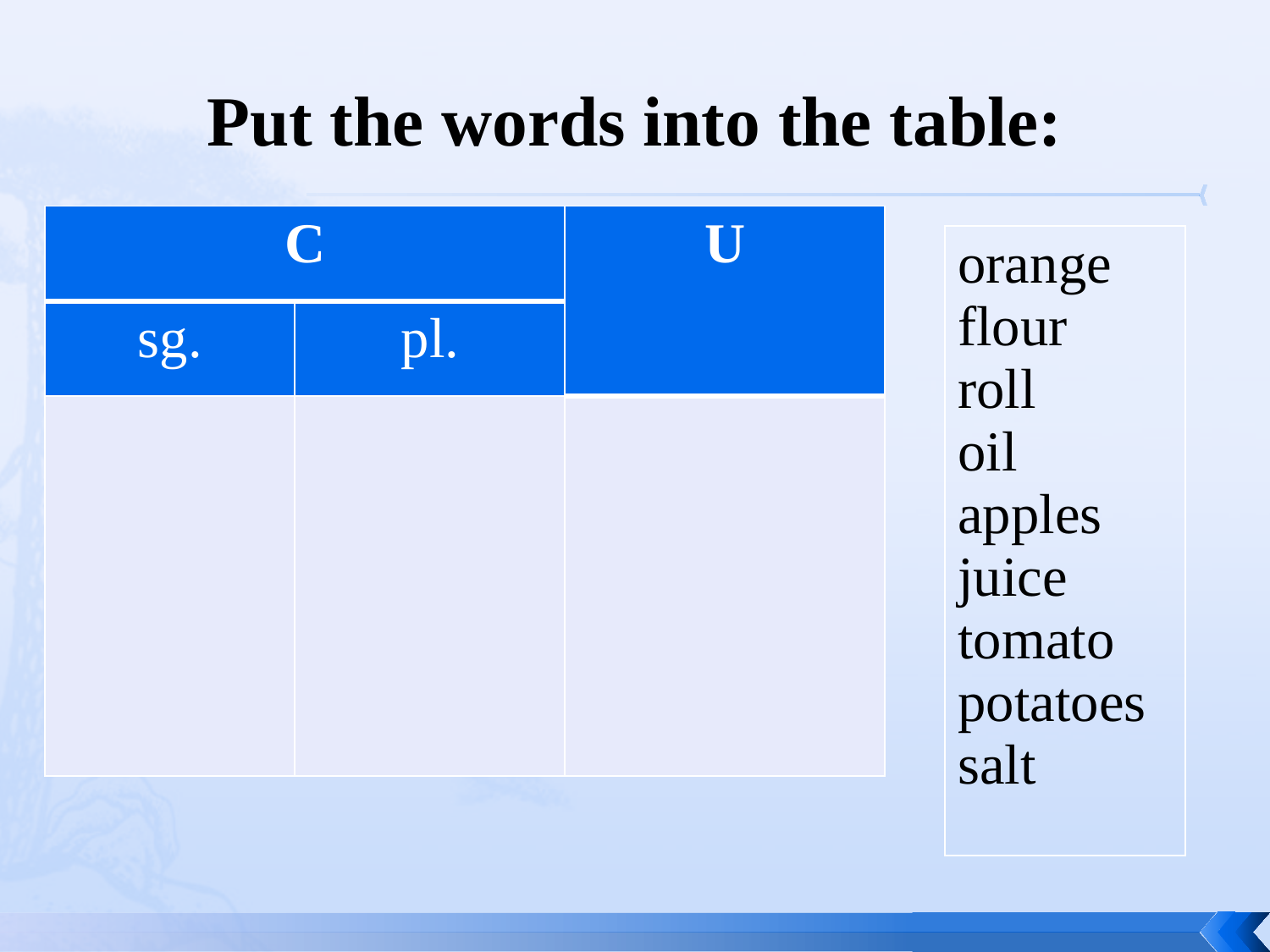

# Put the words into the table:
| C |  | U |
| --- | --- | --- |
| sg. | pl. |  |
|  |  |  |
| orange flour roll oil apples juice tomato potatoes salt |
| --- |